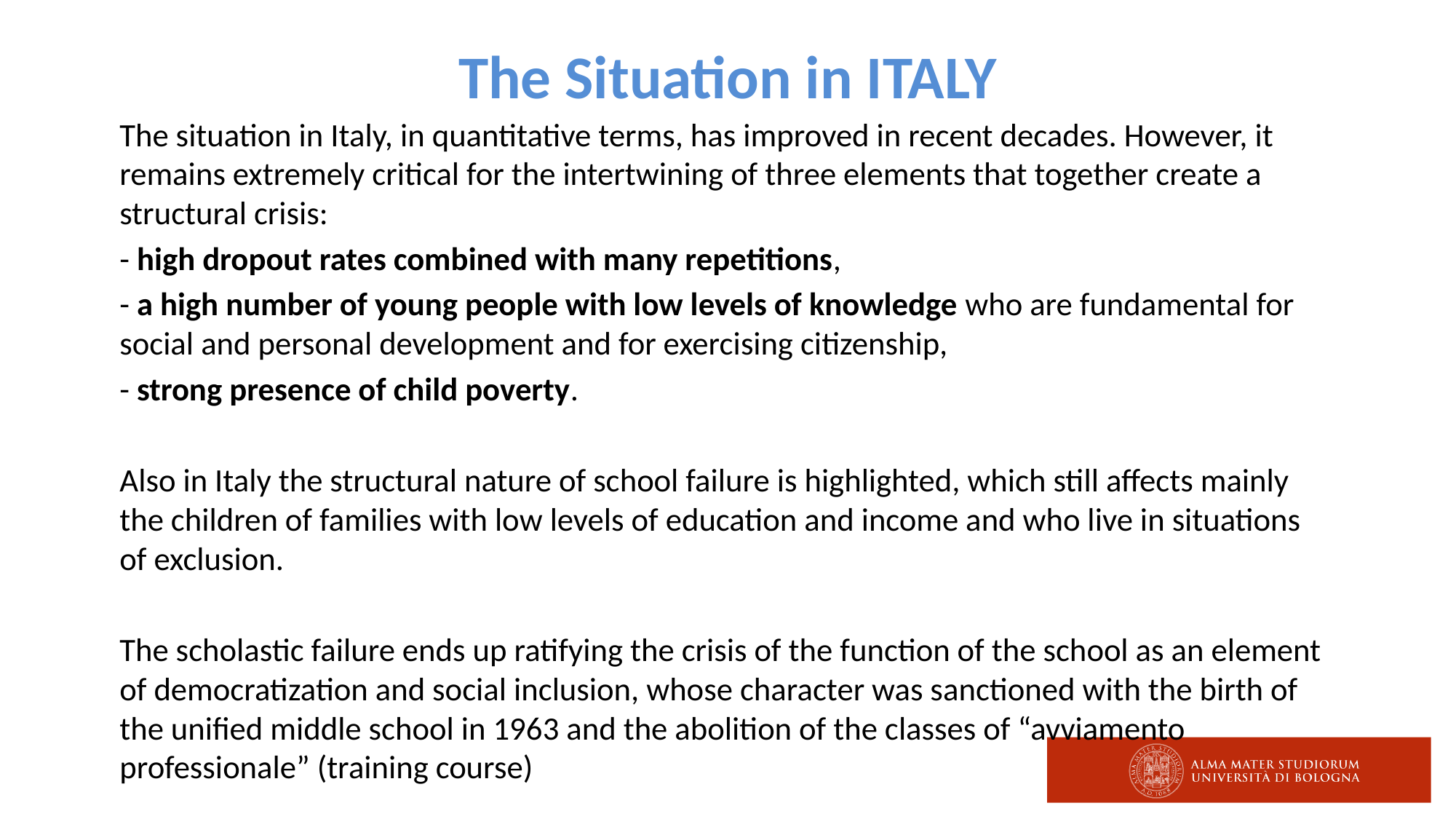

# The Situation in ITALY
The situation in Italy, in quantitative terms, has improved in recent decades. However, it remains extremely critical for the intertwining of three elements that together create a structural crisis:
- high dropout rates combined with many repetitions,
- a high number of young people with low levels of knowledge who are fundamental for social and personal development and for exercising citizenship,
- strong presence of child poverty.

Also in Italy the structural nature of school failure is highlighted, which still affects mainly the children of families with low levels of education and income and who live in situations of exclusion.

The scholastic failure ends up ratifying the crisis of the function of the school as an element of democratization and social inclusion, whose character was sanctioned with the birth of the unified middle school in 1963 and the abolition of the classes of “avviamento professionale” (training course)